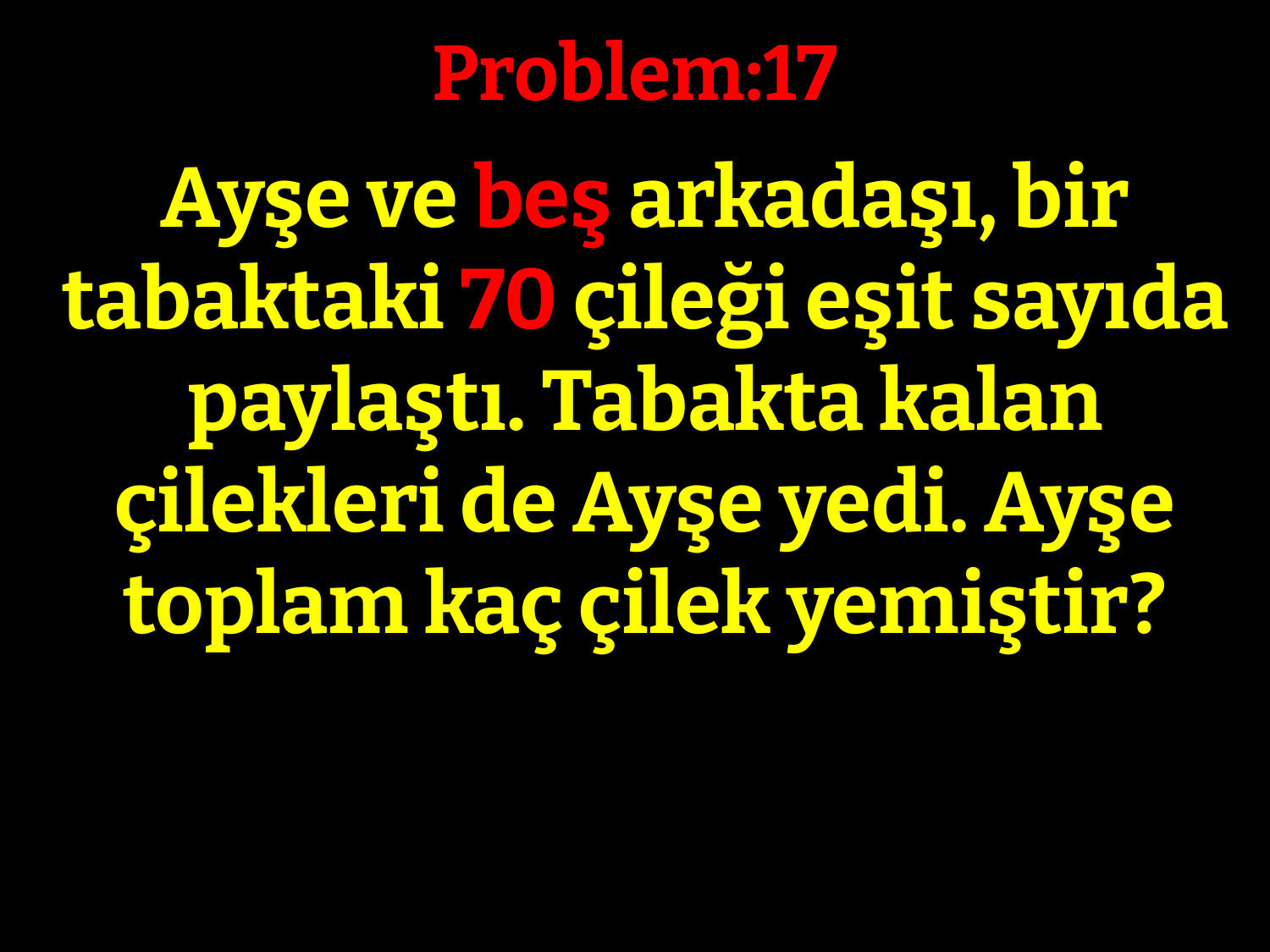

Problem:17
Ayşe ve beş arkadaşı, bir tabaktaki 70 çileği eşit sayıda paylaştı. Tabakta kalan çilekleri de Ayşe yedi. Ayşe toplam kaç çilek yemiştir?
#